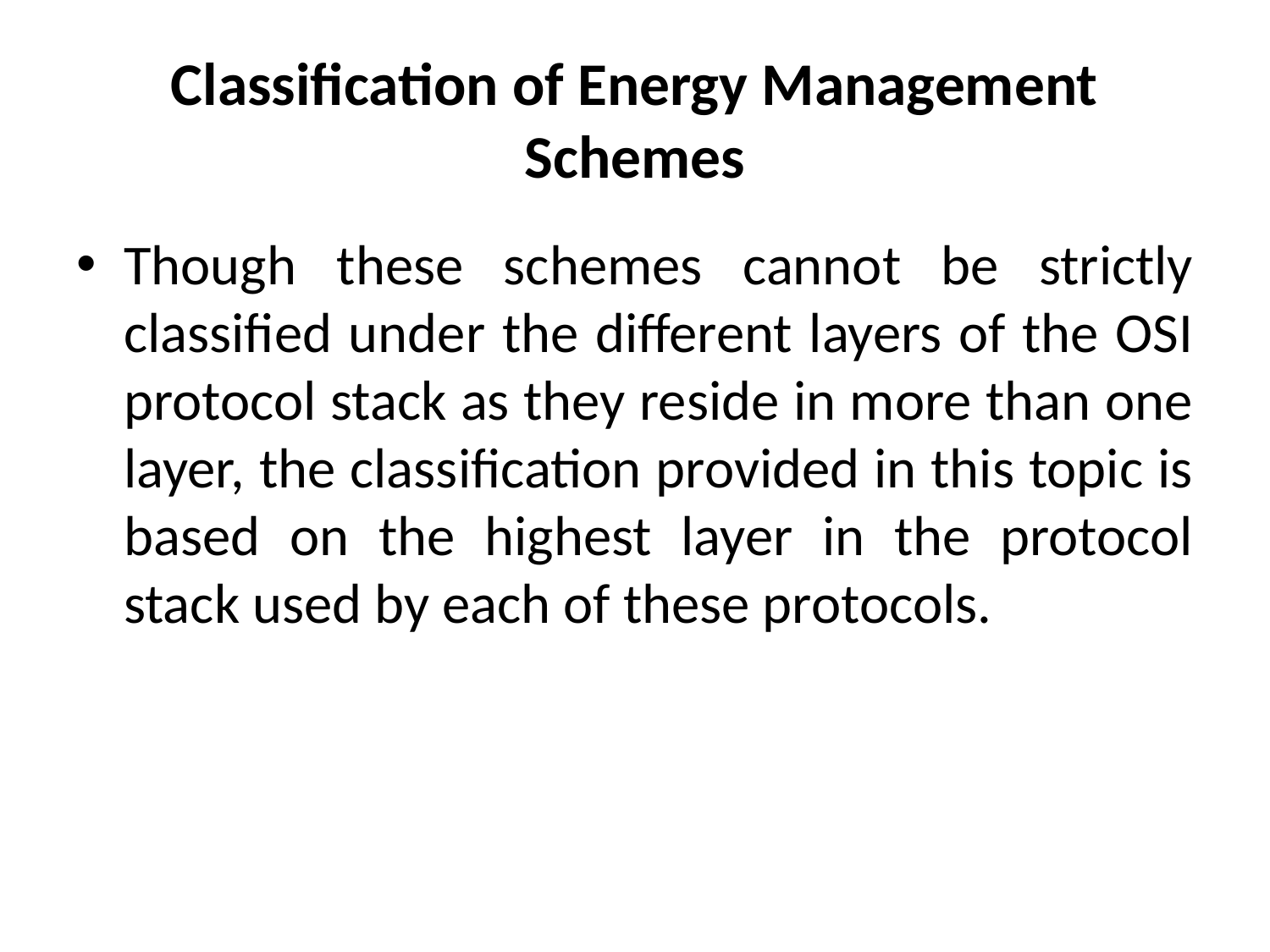

# Classification of Energy Management Schemes
Though these schemes cannot be strictly classified under the different layers of the OSI protocol stack as they reside in more than one layer, the classification provided in this topic is based on the highest layer in the protocol stack used by each of these protocols.